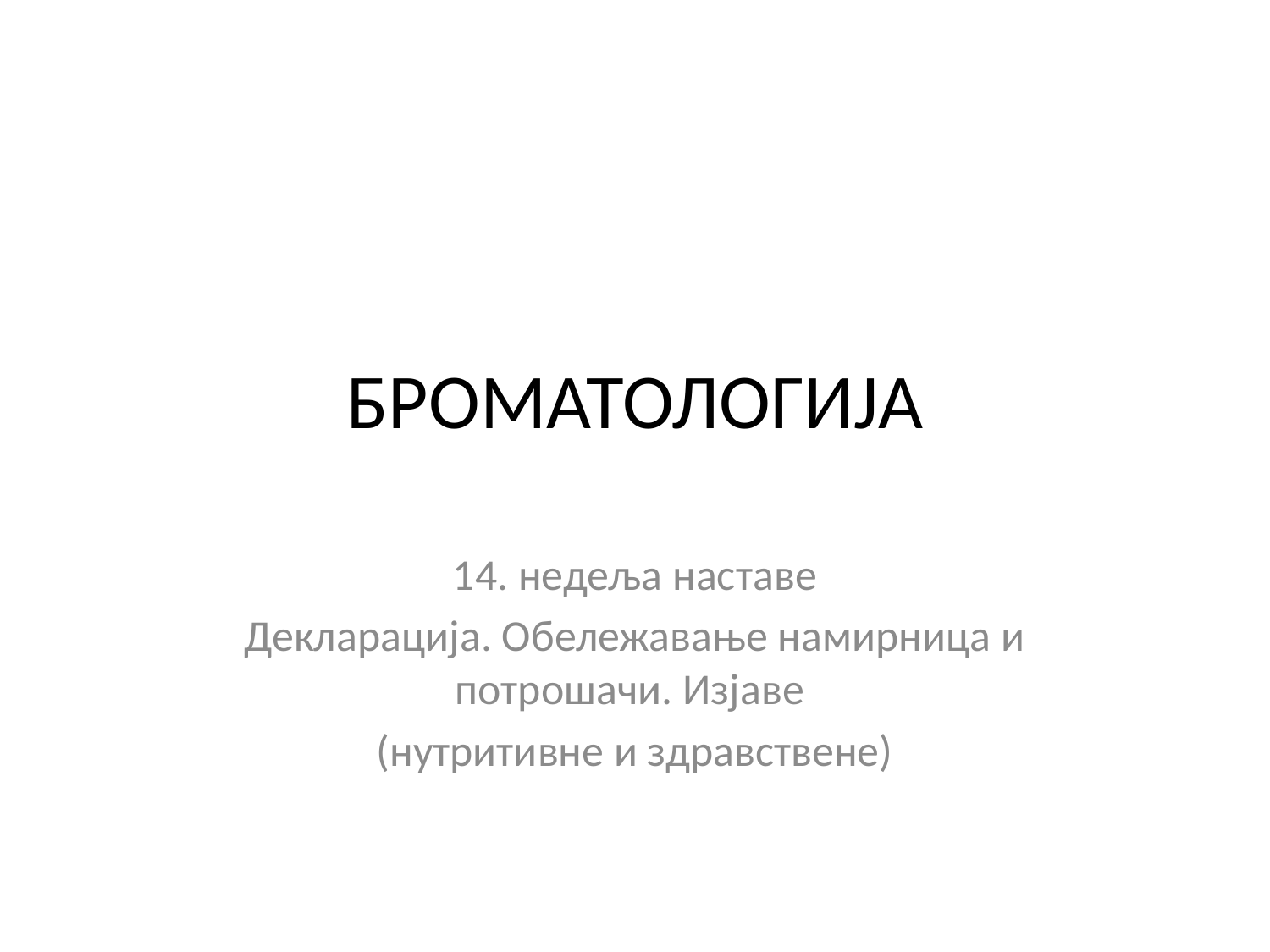

# БРOМАТОЛОГИЈА
14. недеља наставе
Декларација. Обележавање намирница и потрошачи. Изјаве
(нутритивне и здравствене)